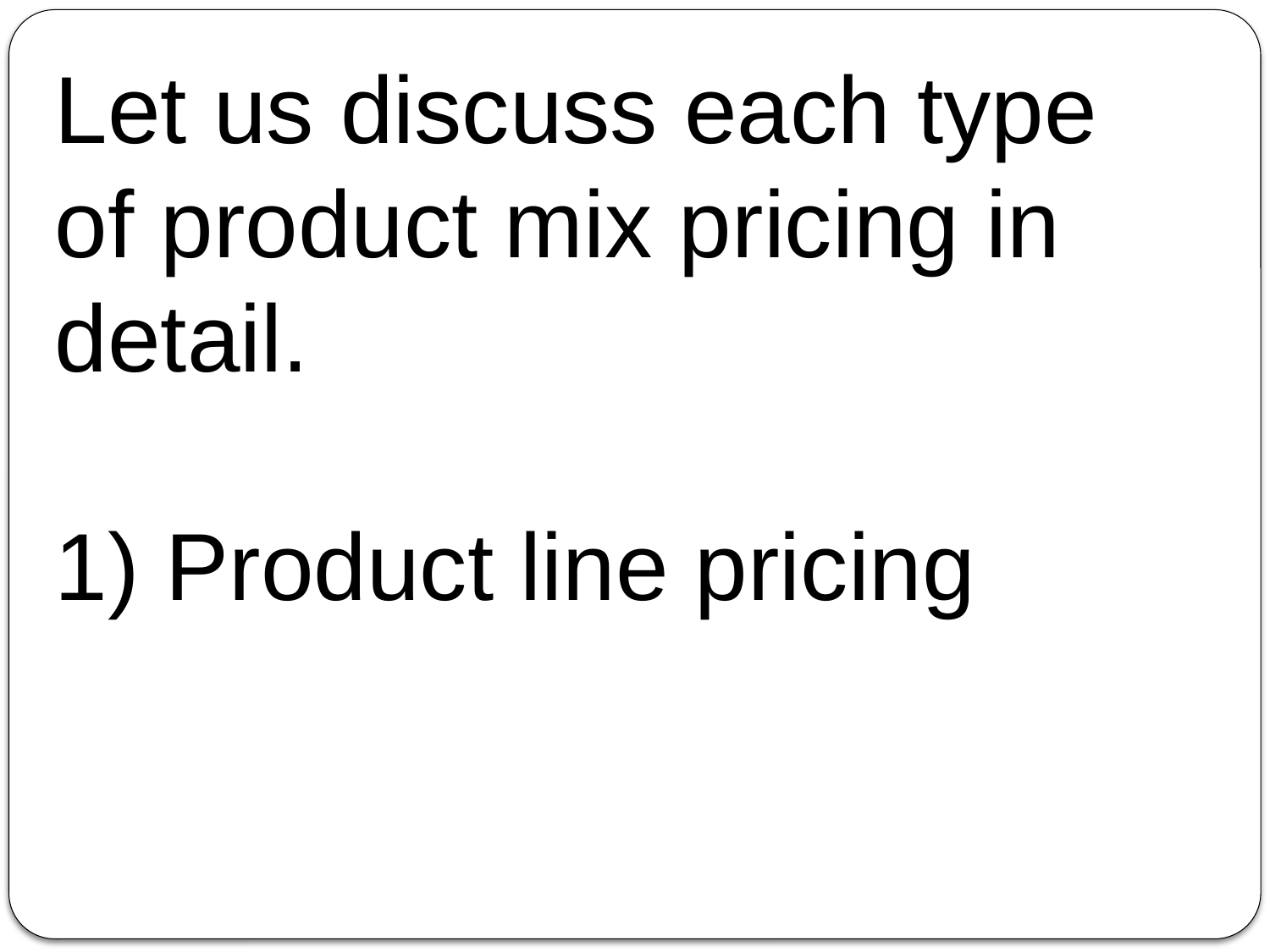

Let us discuss each type of product mix pricing in detail.

1) Product line pricing